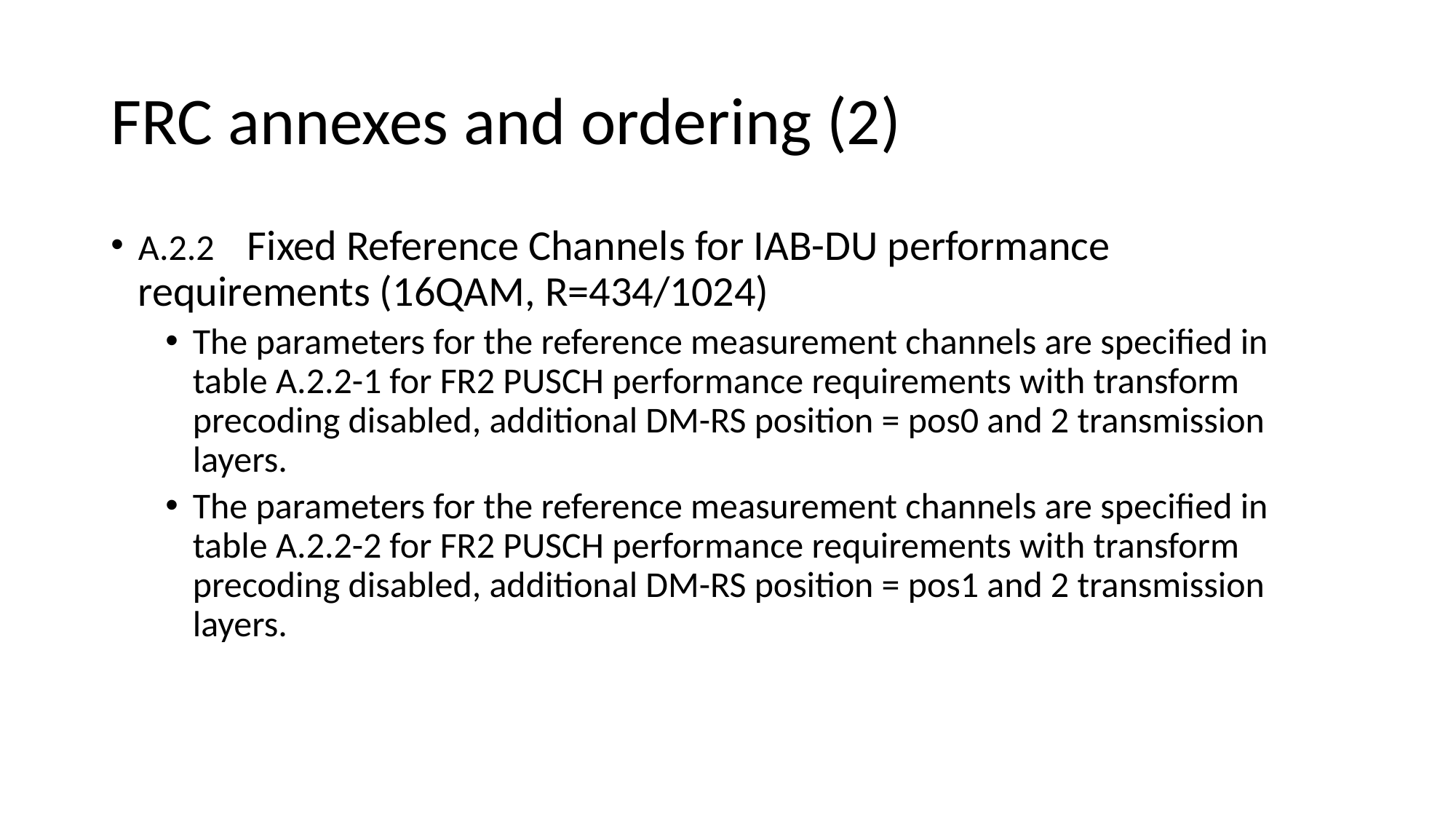

# FRC annexes and ordering (2)
A.2.2	Fixed Reference Channels for IAB-DU performance requirements (16QAM, R=434/1024)
The parameters for the reference measurement channels are specified in table A.2.2-1 for FR2 PUSCH performance requirements with transform precoding disabled, additional DM-RS position = pos0 and 2 transmission layers.
The parameters for the reference measurement channels are specified in table A.2.2-2 for FR2 PUSCH performance requirements with transform precoding disabled, additional DM-RS position = pos1 and 2 transmission layers.